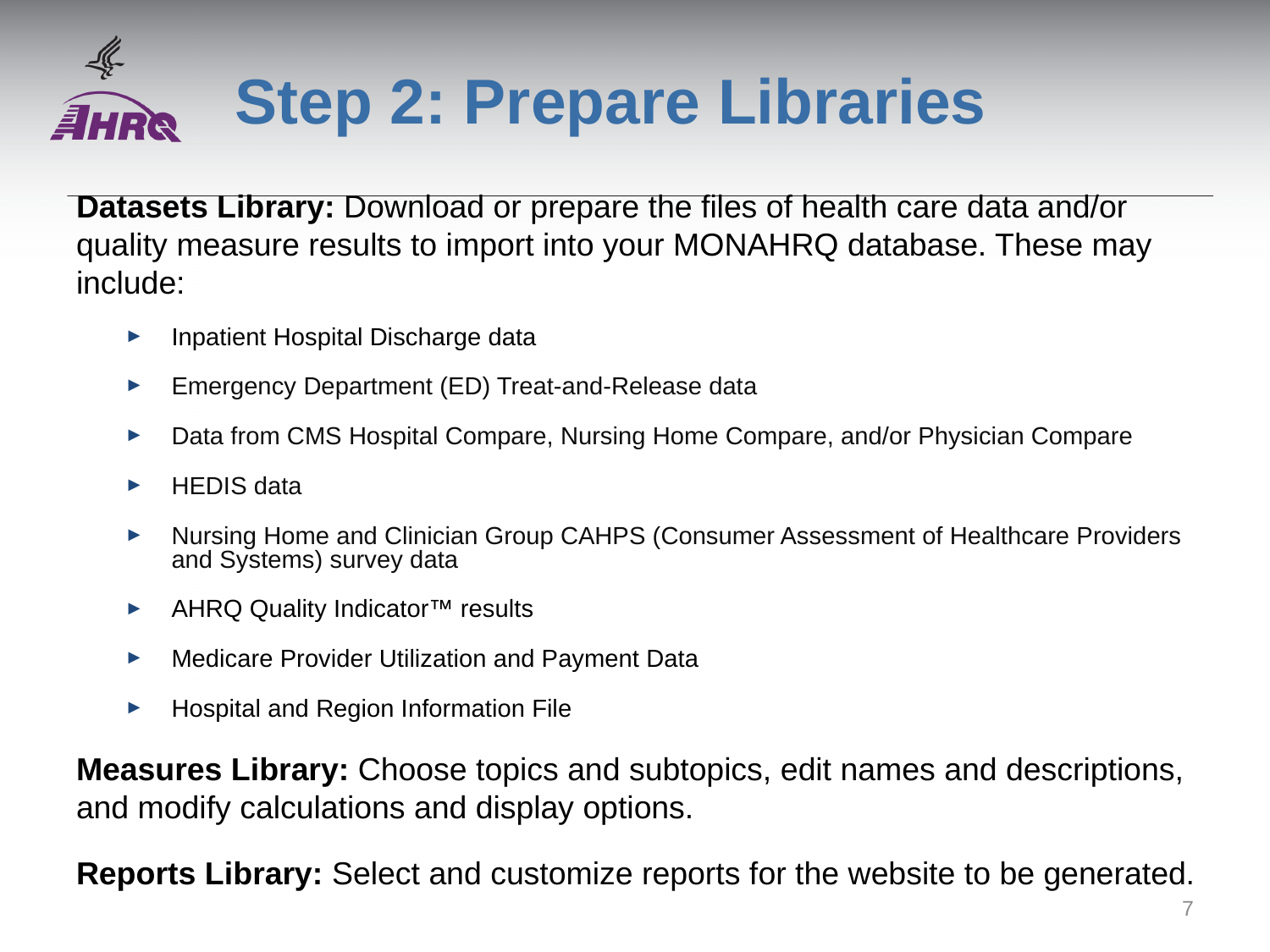

# Step 2: Prepare Libraries
Datasets Library: Download or prepare the files of health care data and/or quality measure results to import into your MONAHRQ database. These may include:
Inpatient Hospital Discharge data
Emergency Department (ED) Treat-and-Release data
Data from CMS Hospital Compare, Nursing Home Compare, and/or Physician Compare
HEDIS data
Nursing Home and Clinician Group CAHPS (Consumer Assessment of Healthcare Providers and Systems) survey data
AHRQ Quality Indicator™ results
Medicare Provider Utilization and Payment Data
Hospital and Region Information File
Measures Library: Choose topics and subtopics, edit names and descriptions, and modify calculations and display options.
Reports Library: Select and customize reports for the website to be generated.
7